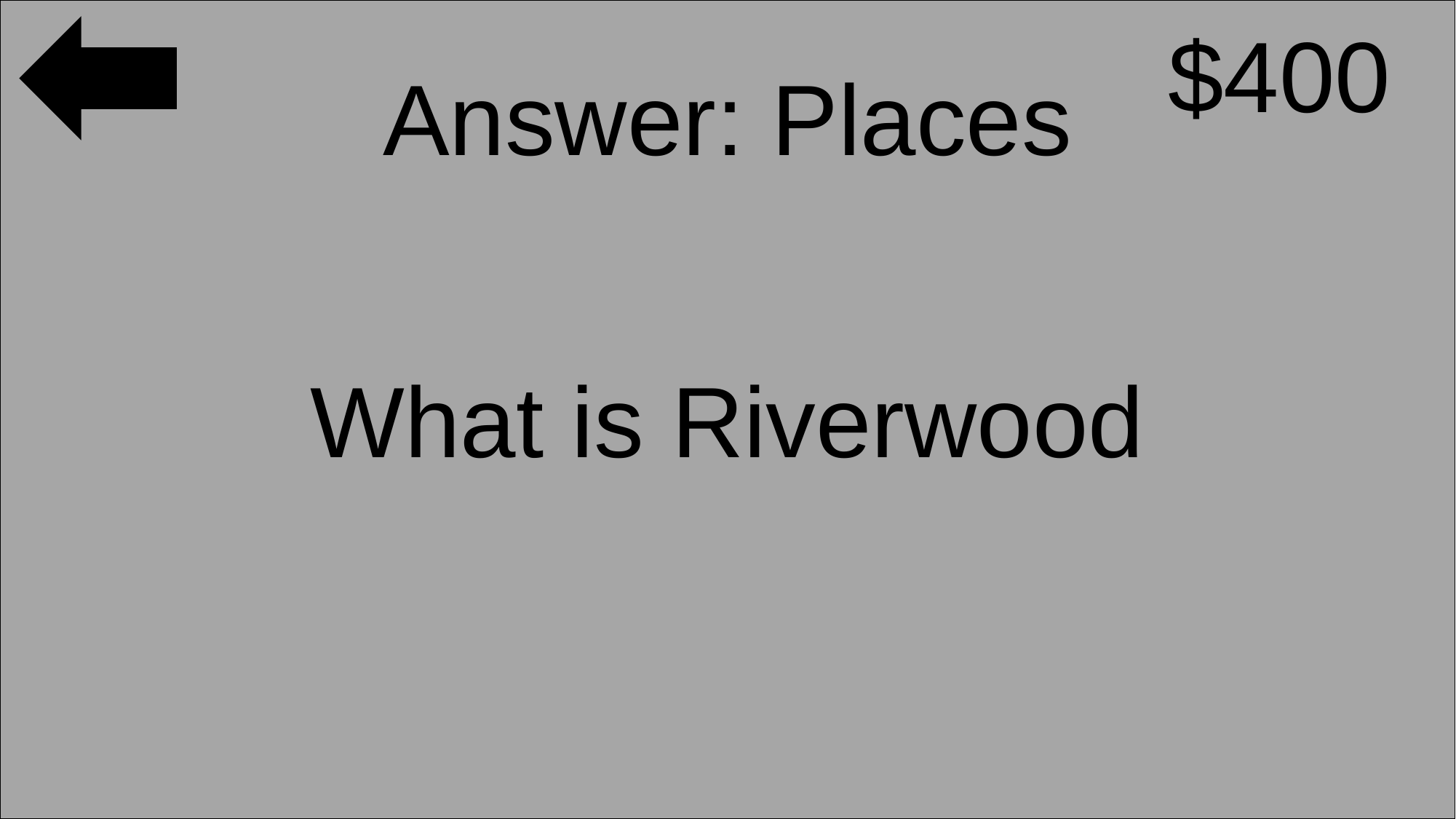

$400

#
Answer: Places

What is Riverwood